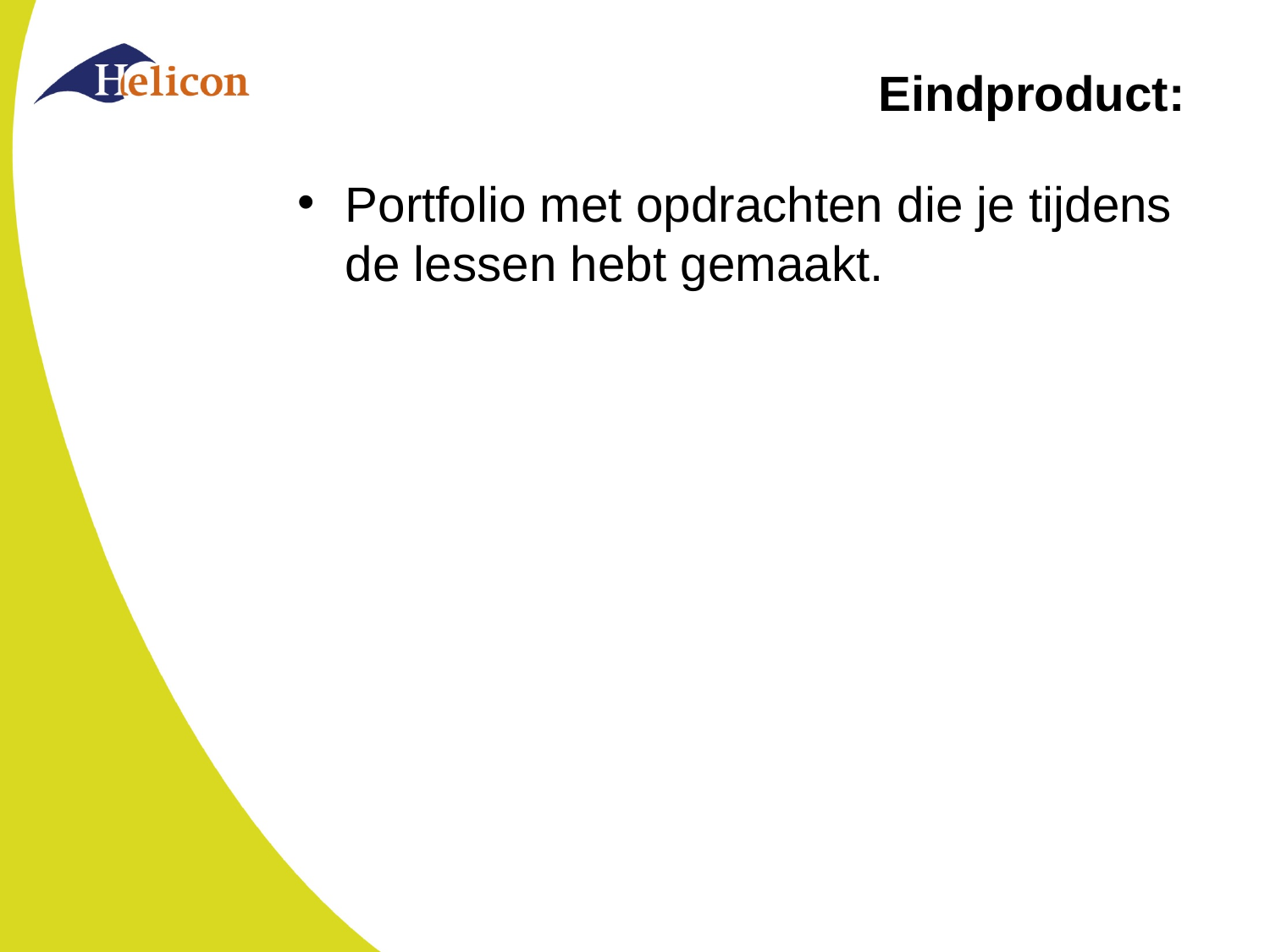

# Eindproduct:
Portfolio met opdrachten die je tijdens de lessen hebt gemaakt.